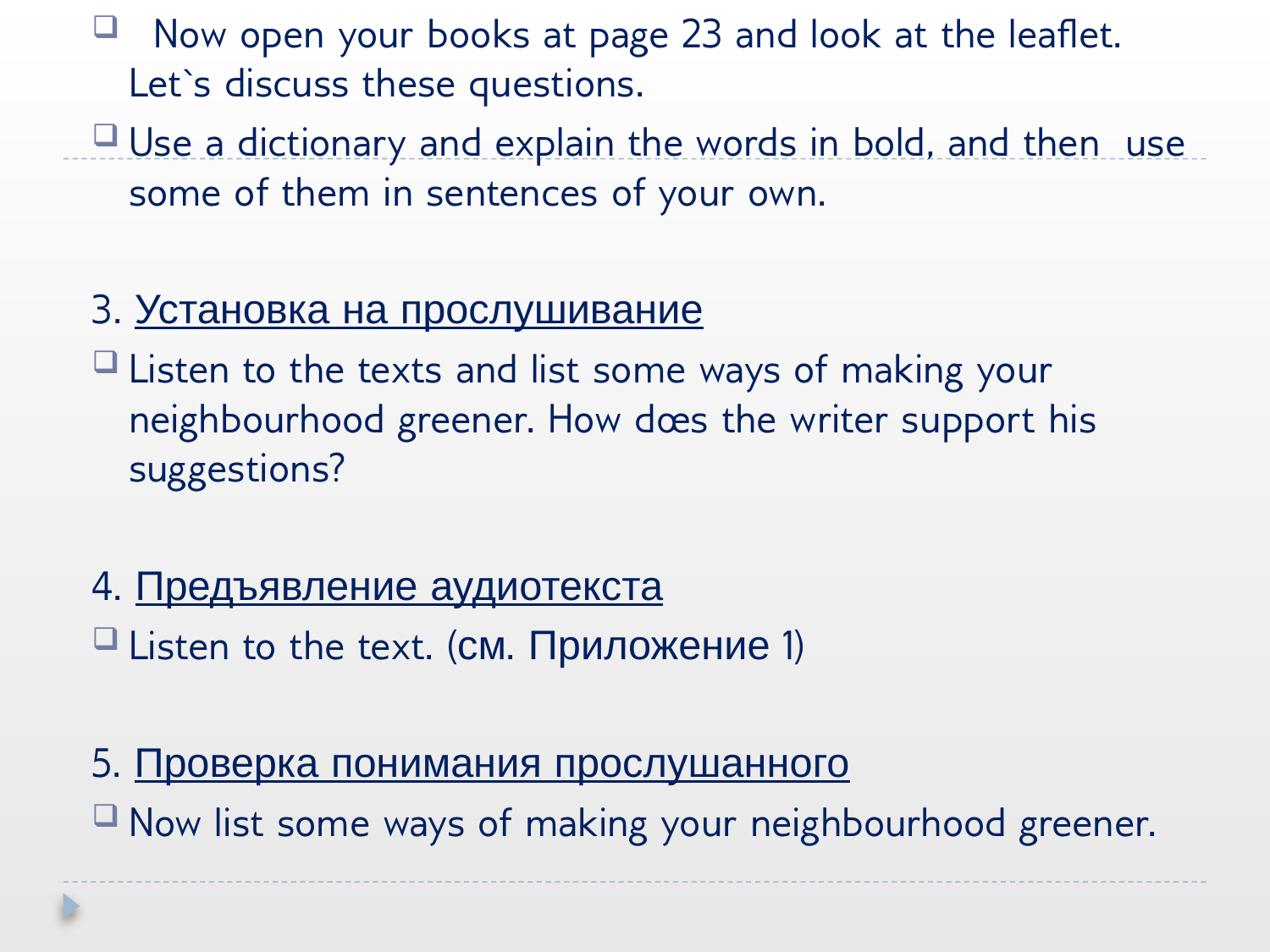

Now open your books at page 23 and look at the leaflet. Let`s discuss these questions.
Use a dictionary and explain the words in bold, and then  use some of them in sentences of your own.

3. Установка на прослушивание
Listen to the texts and list some ways of making your neighbourhood greener. How does the writer support his suggestions?

4. Предъявление аудиотекста
Listen to the text. (см. Приложение 1)

5. Проверка понимания прослушанного
Now list some ways of making your neighbourhood greener.

#